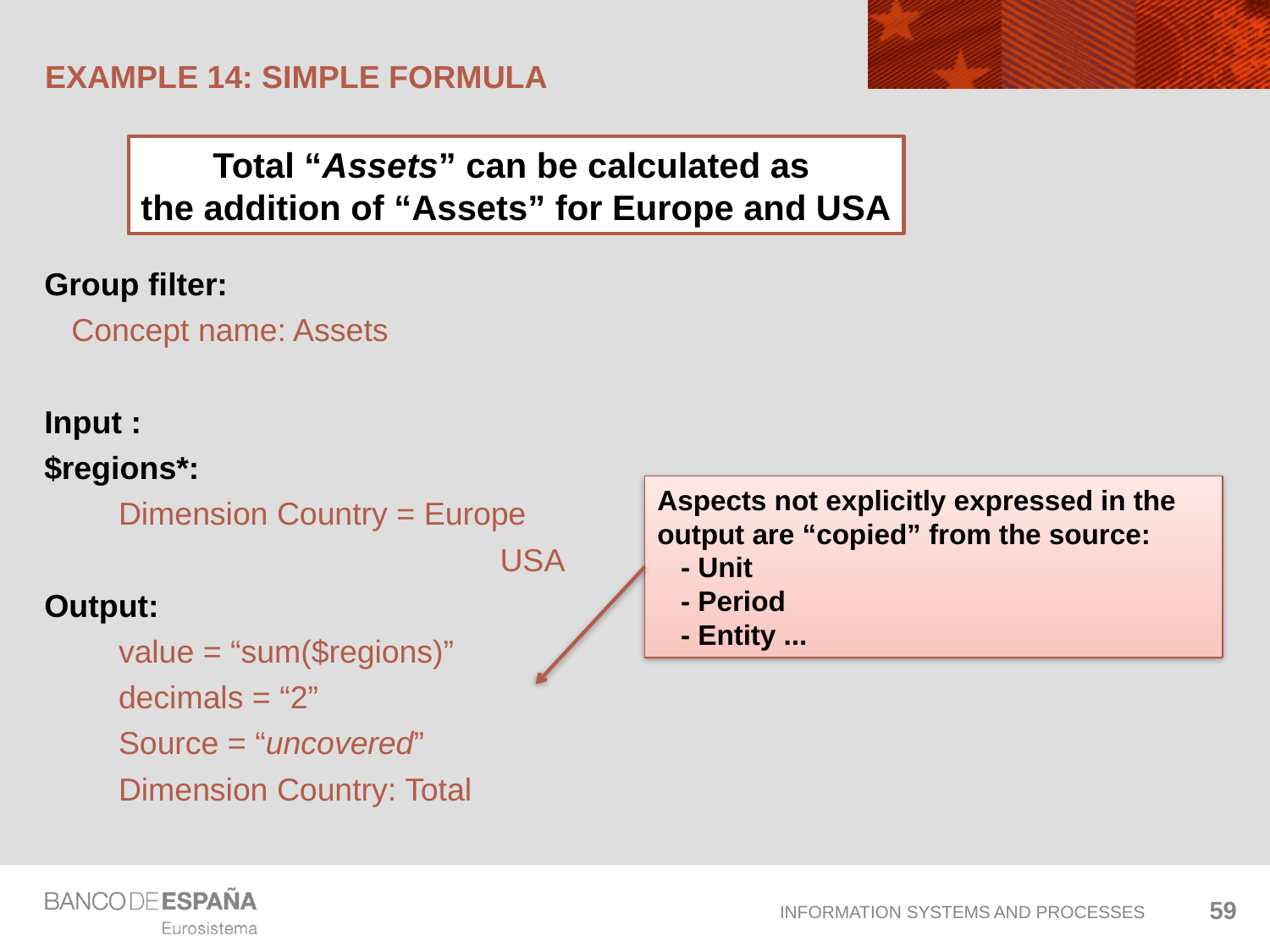

# EXAMPLE 14: Simple formula
Total “Assets” can be calculated as
the addition of “Assets” for Europe and USA
Group filter:
Concept name: Assets

Input :
$regions*:
Dimension Country = Europe
				USA
Output:
value = “sum($regions)”
decimals = “2”
Source = “uncovered”
Dimension Country: Total

Aspects not explicitly expressed in the output are “copied” from the source:
   - Unit
   - Period
   - Entity ...
59